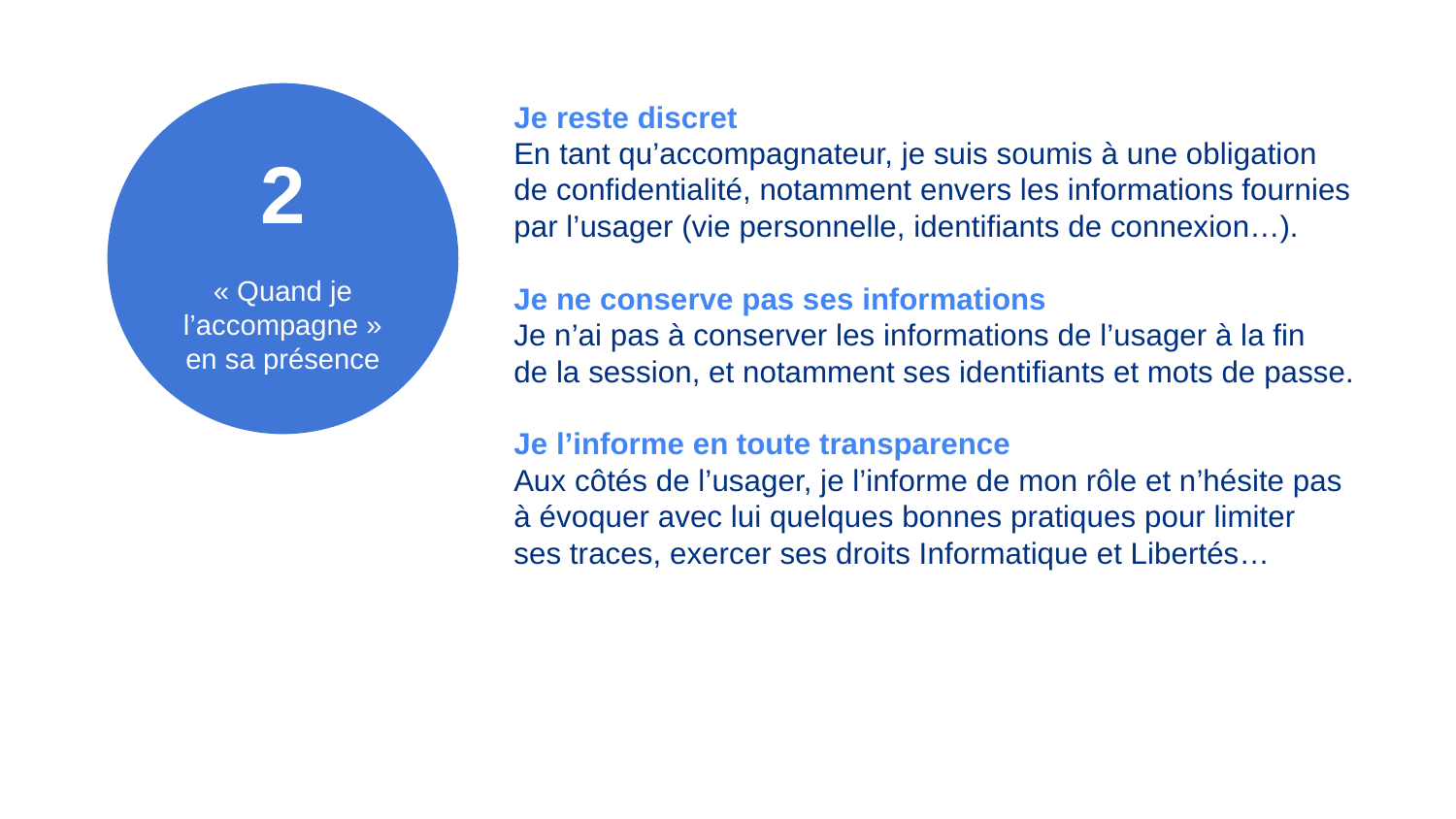

2

« Quand je l’accompagne » en sa présence
Je reste discret
En tant qu’accompagnateur, je suis soumis à une obligation
de confidentialité, notamment envers les informations fournies par l’usager (vie personnelle, identifiants de connexion…).

Je ne conserve pas ses informations
Je n’ai pas à conserver les informations de l’usager à la fin
de la session, et notamment ses identifiants et mots de passe.

Je l’informe en toute transparence
Aux côtés de l’usager, je l’informe de mon rôle et n’hésite pas
à évoquer avec lui quelques bonnes pratiques pour limiter
ses traces, exercer ses droits Informatique et Libertés…